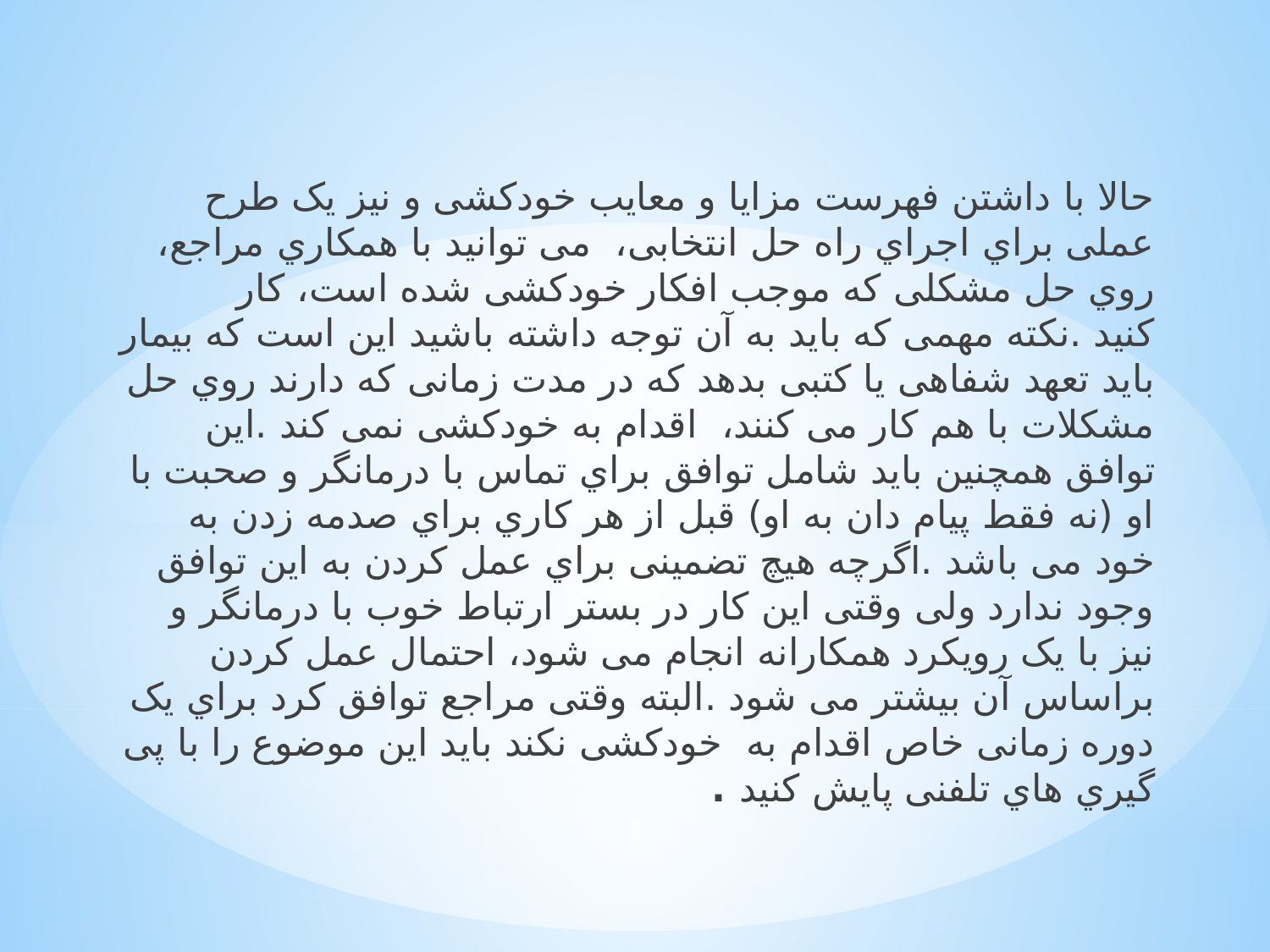

ﺣﺎﻻ ﺑﺎ داﺷﺘﻦ ﻓﻬﺮﺳﺖ ﻣﺰاﯾﺎ و ﻣﻌﺎﯾﺐ ﺧﻮدﮐﺸﯽ و ﻧﯿﺰ ﯾﮏ ﻃﺮح ﻋﻤﻠﯽ ﺑﺮاي اﺟﺮاي راه ﺣﻞ اﻧﺘﺨﺎﺑﯽ،  ﻣﯽ ﺗﻮاﻧﯿﺪ ﺑﺎ ﻫﻤﮑﺎري ﻣﺮاﺟﻊ، روي ﺣﻞ ﻣﺸﮑﻠﯽ ﮐﻪ ﻣﻮﺟﺐ اﻓﮑﺎر ﺧﻮدﮐﺸﯽ ﺷﺪه اﺳﺖ، ﮐﺎر ﮐﻨﯿﺪ .ﻧﮑﺘﻪ ﻣﻬﻤﯽ ﮐﻪ ﺑﺎﯾﺪ ﺑﻪ آن ﺗﻮﺟﻪ داﺷﺘﻪ ﺑﺎﺷﯿﺪ اﯾﻦ اﺳﺖ ﮐﻪ ﺑﯿﻤﺎر ﺑﺎﯾﺪ ﺗﻌﻬﺪ ﺷﻔﺎﻫﯽ ﯾﺎ ﮐﺘﺒﯽ ﺑﺪﻫﺪ ﮐﻪ در ﻣﺪت زﻣﺎﻧﯽ ﮐﻪ دارﻧﺪ روي ﺣﻞ ﻣﺸﮑﻼت ﺑﺎ ﻫﻢ ﮐﺎر ﻣﯽ ﮐﻨﻨﺪ،  اﻗﺪام ﺑﻪ ﺧﻮدﮐﺸﯽ ﻧﻤﯽ ﮐﻨﺪ .اﯾﻦ ﺗﻮاﻓﻖ ﻫﻤﭽﻨﯿﻦ ﺑﺎﯾﺪ ﺷﺎﻣﻞ ﺗﻮاﻓﻖ ﺑﺮاي ﺗﻤﺎس ﺑﺎ درﻣﺎﻧﮕﺮ و ﺻﺤﺒﺖ ﺑﺎ او (ﻧﻪ ﻓﻘﻂ ﭘﯿﺎم دان ﺑﻪ او) ﻗﺒﻞ از ﻫﺮ ﮐﺎري ﺑﺮاي ﺻﺪﻣﻪ زدن ﺑﻪ ﺧﻮد ﻣﯽ ﺑﺎﺷﺪ .اﮔﺮﭼﻪ ﻫﯿﭻ ﺗﻀﻤﯿﻨﯽ ﺑﺮاي ﻋﻤﻞ ﮐﺮدن ﺑﻪ اﯾﻦ ﺗﻮاﻓﻖ وﺟﻮد ﻧﺪارد وﻟﯽ وﻗﺘﯽ اﯾﻦ ﮐﺎر در ﺑﺴﺘﺮ ارﺗﺒﺎط ﺧﻮب ﺑﺎ درﻣﺎﻧﮕﺮ و ﻧﯿﺰ ﺑﺎ ﯾﮏ روﯾﮑﺮد ﻫﻤﮑﺎراﻧﻪ اﻧﺠﺎم ﻣﯽ ﺷﻮد، اﺣﺘﻤﺎل ﻋﻤﻞ ﮐﺮدن ﺑﺮاﺳﺎس آن ﺑﯿﺸﺘﺮ ﻣﯽ ﺷﻮد .اﻟﺒﺘﻪ وﻗﺘﯽ ﻣﺮاﺟﻊ ﺗﻮاﻓﻖ ﮐﺮد ﺑﺮاي ﯾﮏ دوره زﻣﺎﻧﯽ ﺧﺎص اﻗﺪام ﺑﻪ  ﺧﻮدﮐﺸﯽ ﻧﮑﻨﺪ ﺑﺎﯾﺪ اﯾﻦ ﻣﻮﺿﻮع را ﺑﺎ ﭘﯽ ﮔﯿﺮي ﻫﺎي ﺗﻠﻔﻨﯽ ﭘﺎﯾﺶ ﮐﻨﯿﺪ .